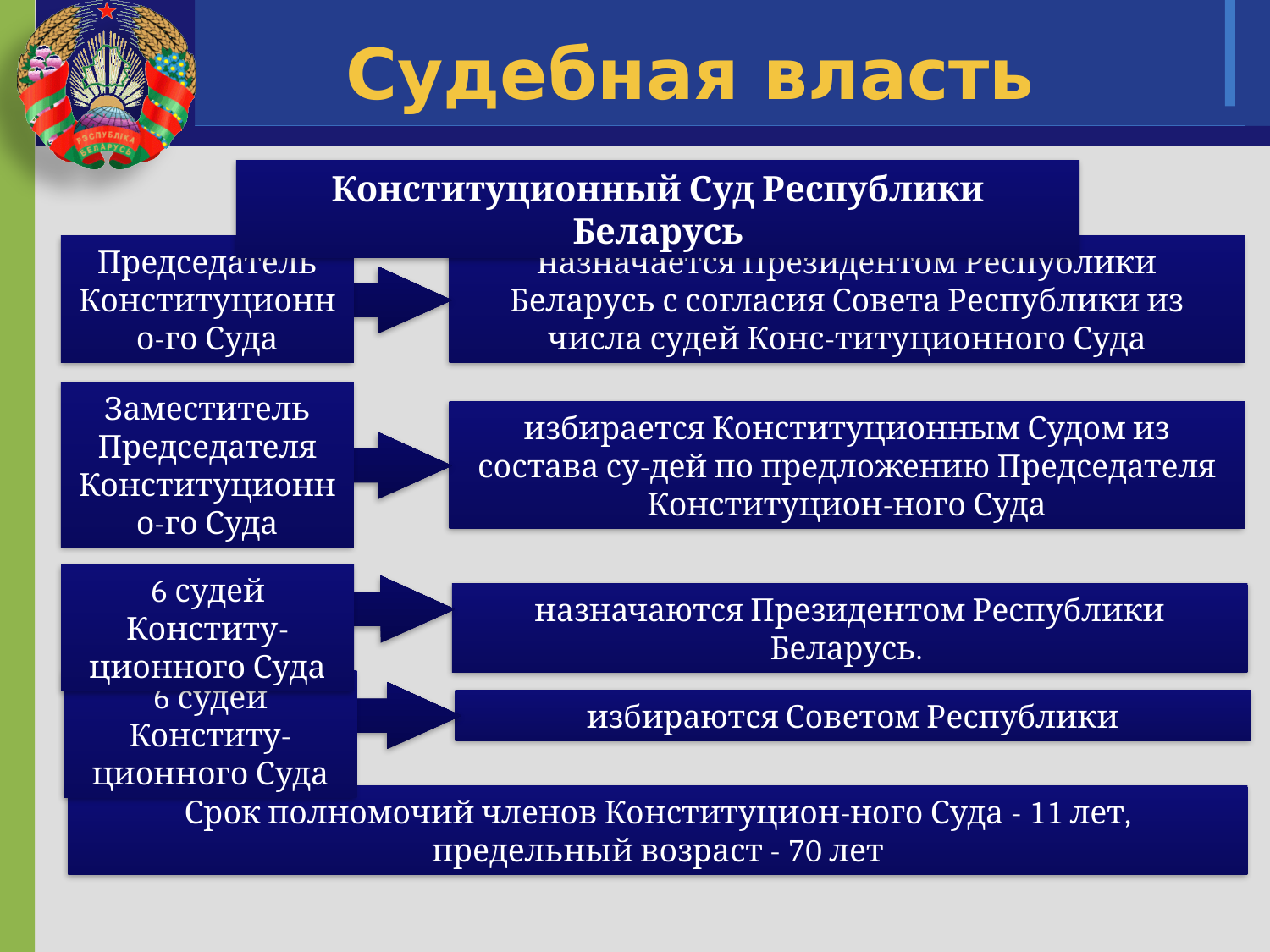

# Судебная власть
Конституционный Суд Республики Беларусь
Председатель Конституционно-го Суда
назначается Президентом Республики Беларусь с согласия Совета Республики из числа судей Конс-титуционного Суда

Заместитель Председателя Конституционно-го Суда
избирается Конституционным Судом из состава су-дей по предложению Председателя Конституцион-ного Суда

6 судей Конститу-ционного Суда

назначаются Президентом Республики Беларусь.
6 судей Конститу-ционного Суда

избираются Советом Республики
Срок полномочий членов Конституцион-ного Суда - 11 лет, предельный возраст - 70 лет